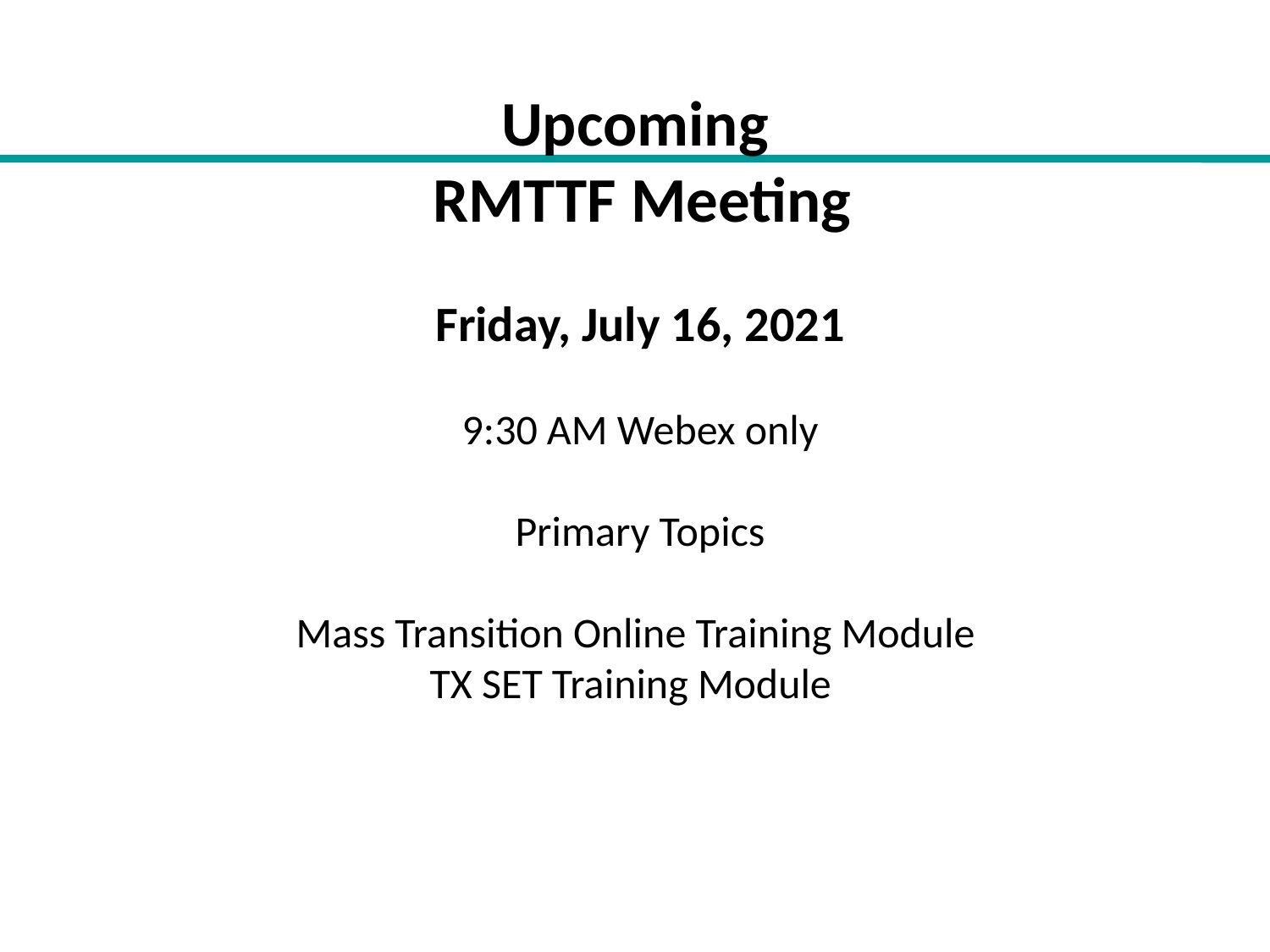

# Upcoming RMTTF Meeting
Friday, July 16, 2021

9:30 AM Webex only

Primary Topics

Mass Transition Online Training Module
TX SET Training Module